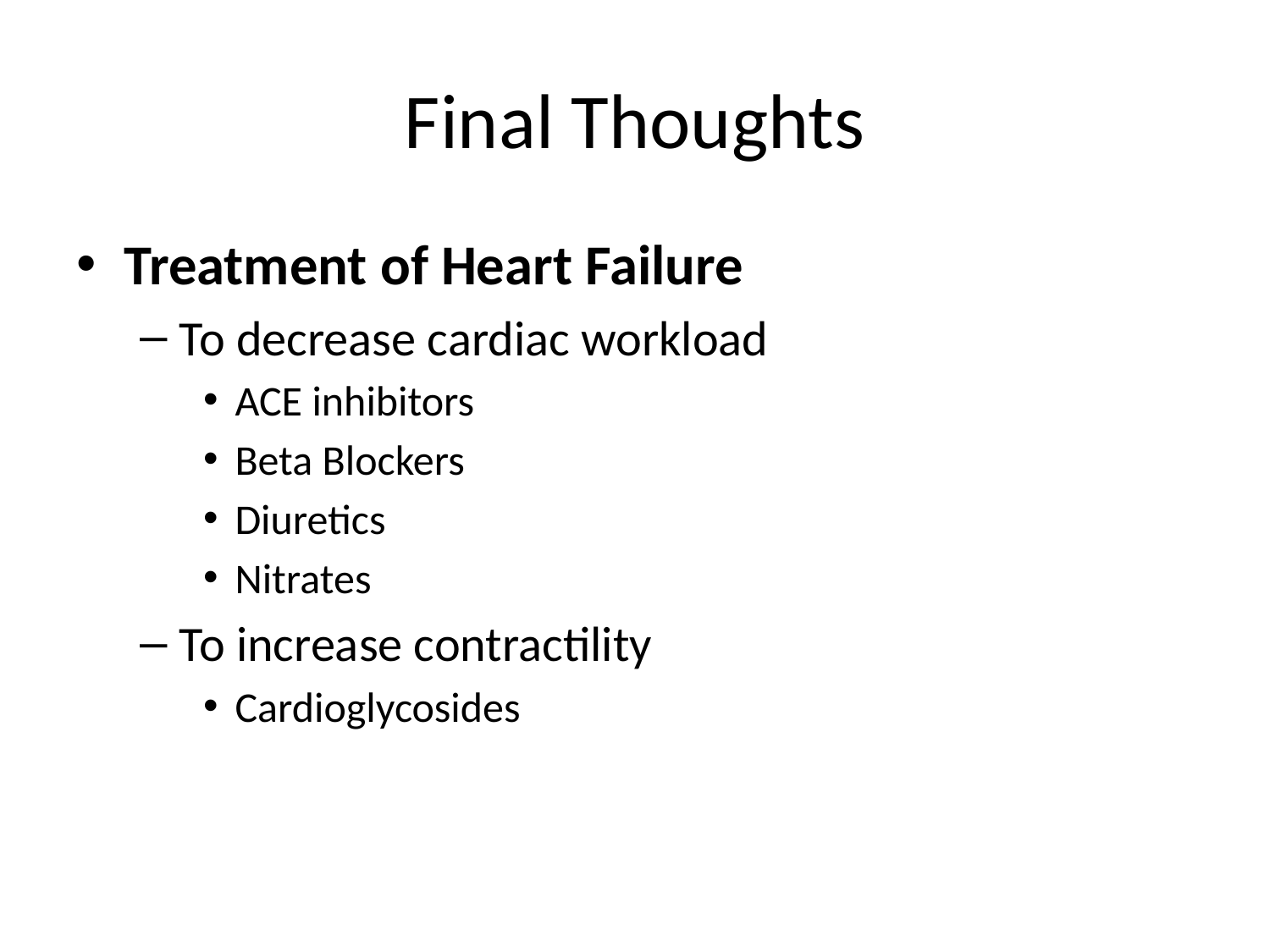

# Final Thoughts
Treatment of Heart Failure
To decrease cardiac workload
ACE inhibitors
Beta Blockers
Diuretics
Nitrates
To increase contractility
Cardioglycosides